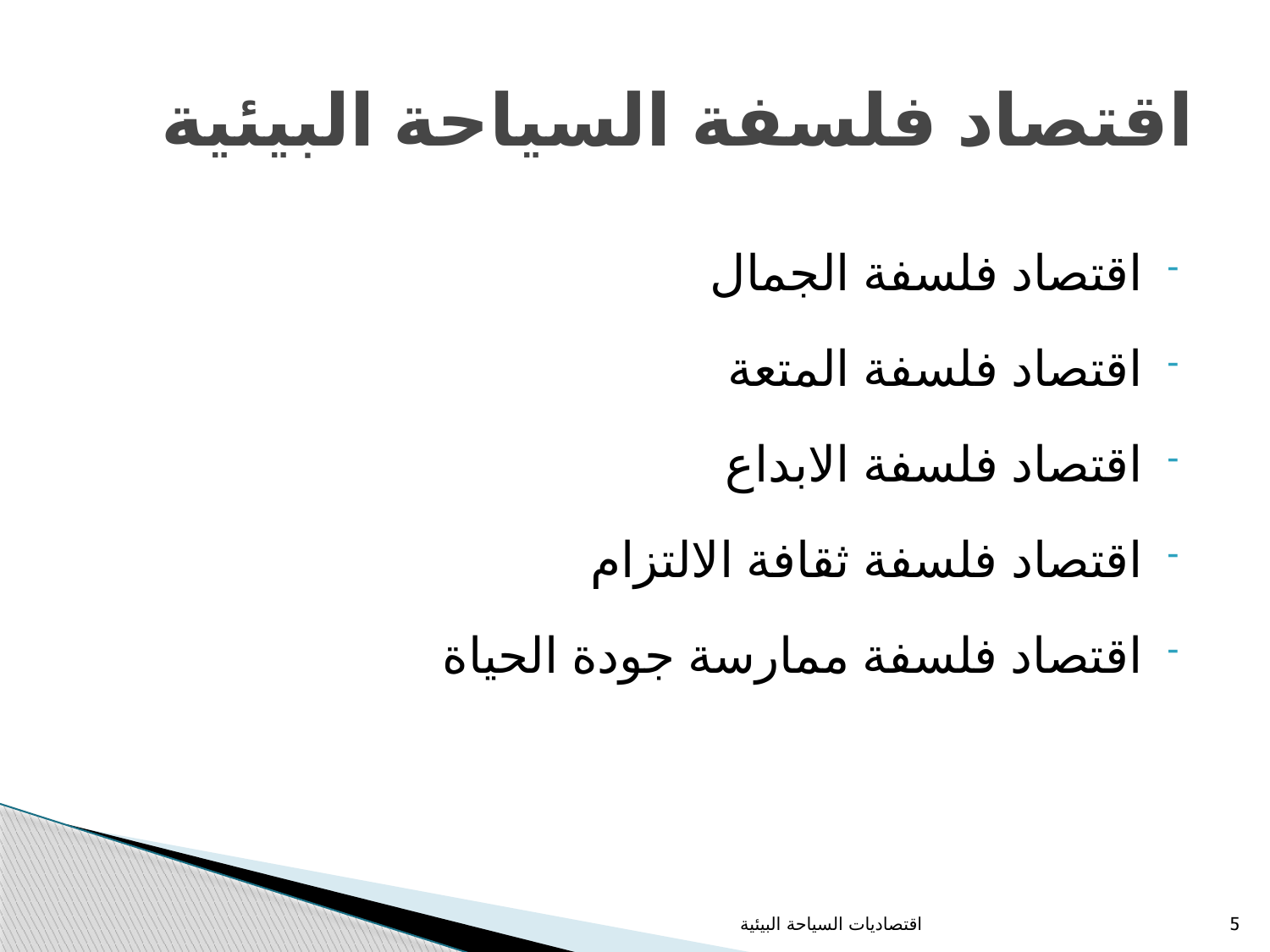

# اقتصاد فلسفة السياحة البيئية
اقتصاد فلسفة الجمال
اقتصاد فلسفة المتعة
اقتصاد فلسفة الابداع
اقتصاد فلسفة ثقافة الالتزام
اقتصاد فلسفة ممارسة جودة الحياة

اقتصاديات السياحة البيئية
5